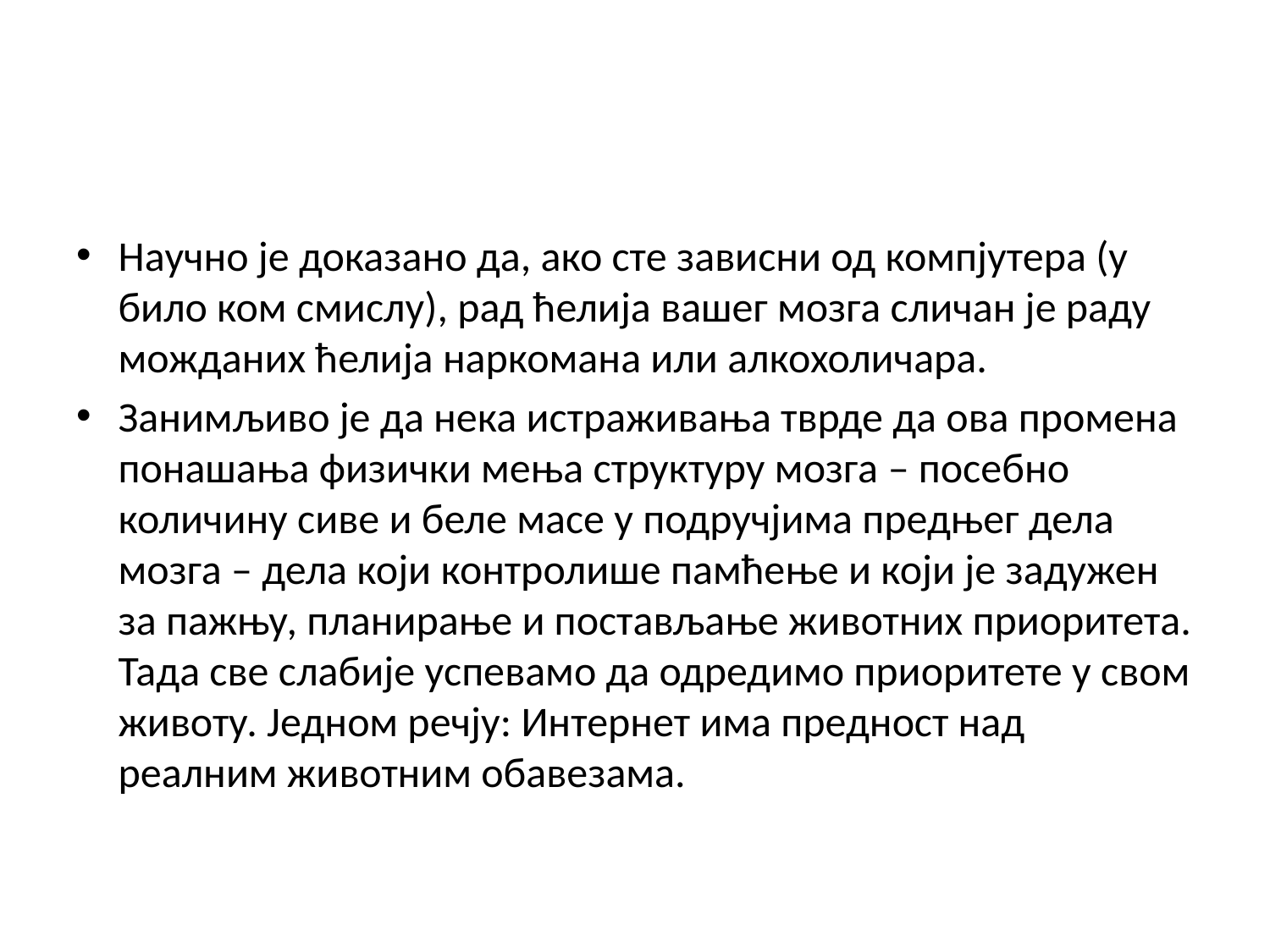

#
Научно је доказано да, ако сте зависни од компјутера (у било ком смислу), рад ћелија вашег мозга сличан је раду можданих ћелија наркомана или алкохоличара.
Занимљиво је да нека истраживања тврде да ова промена понашања физички мења структуру мозга – посебно количину сиве и беле масе у подручјима предњег дела мозга – дела који контролише памћење и који је задужен за пажњу, планирање и постављање животних приоритета. Тада све слабије успевамо да одредимо приоритете у свом животу. Једном речју: Интернет има предност над реалним животним обавезама.